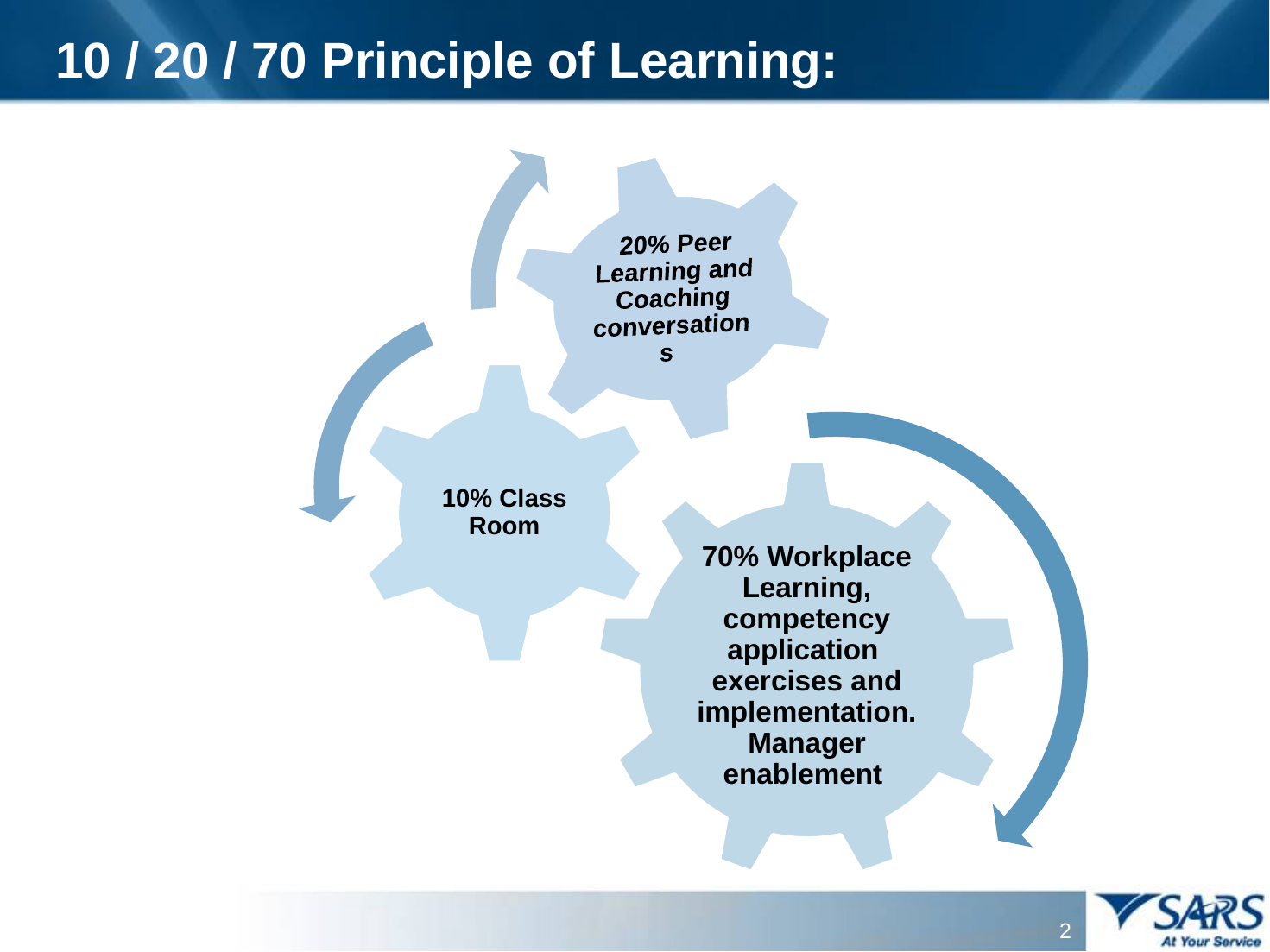

10 / 20 / 70 Principle of Learning:
70% Workplace Learning, competency application  exercises and implementation. Manager enablement
10% Class Room
20% Peer Learning and Coaching conversations
2